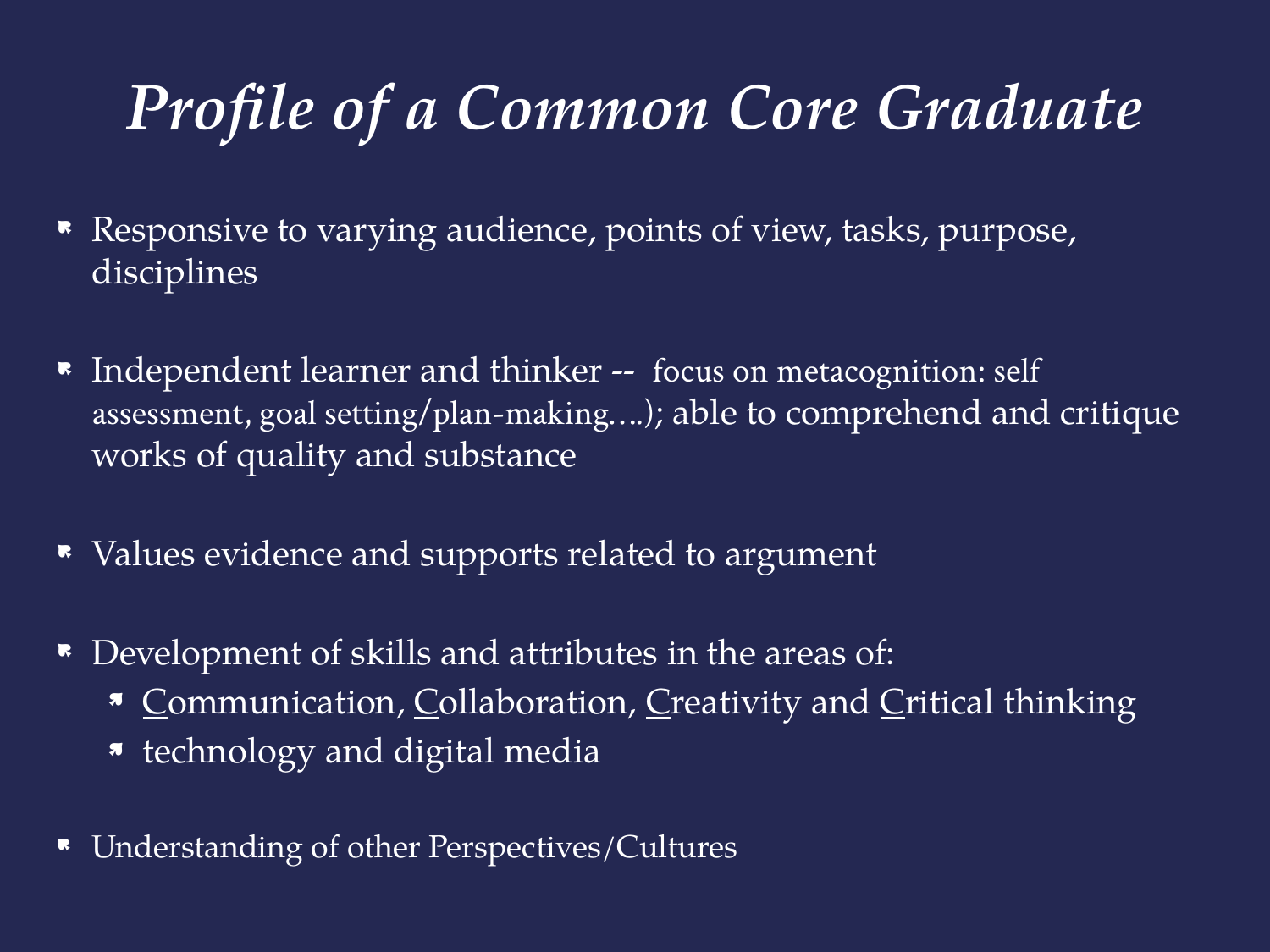

Profile of a Common Core Graduate
Responsive to varying audience, points of view, tasks, purpose, disciplines

Independent learner and thinker --  focus on metacognition: self assessment, goal setting/plan-making….); able to comprehend and critique works of quality and substance

Values evidence and supports related to argument

Development of skills and attributes in the areas of:
Communication, Collaboration, Creativity and Critical thinking
technology and digital media

Understanding of other Perspectives/Cultures